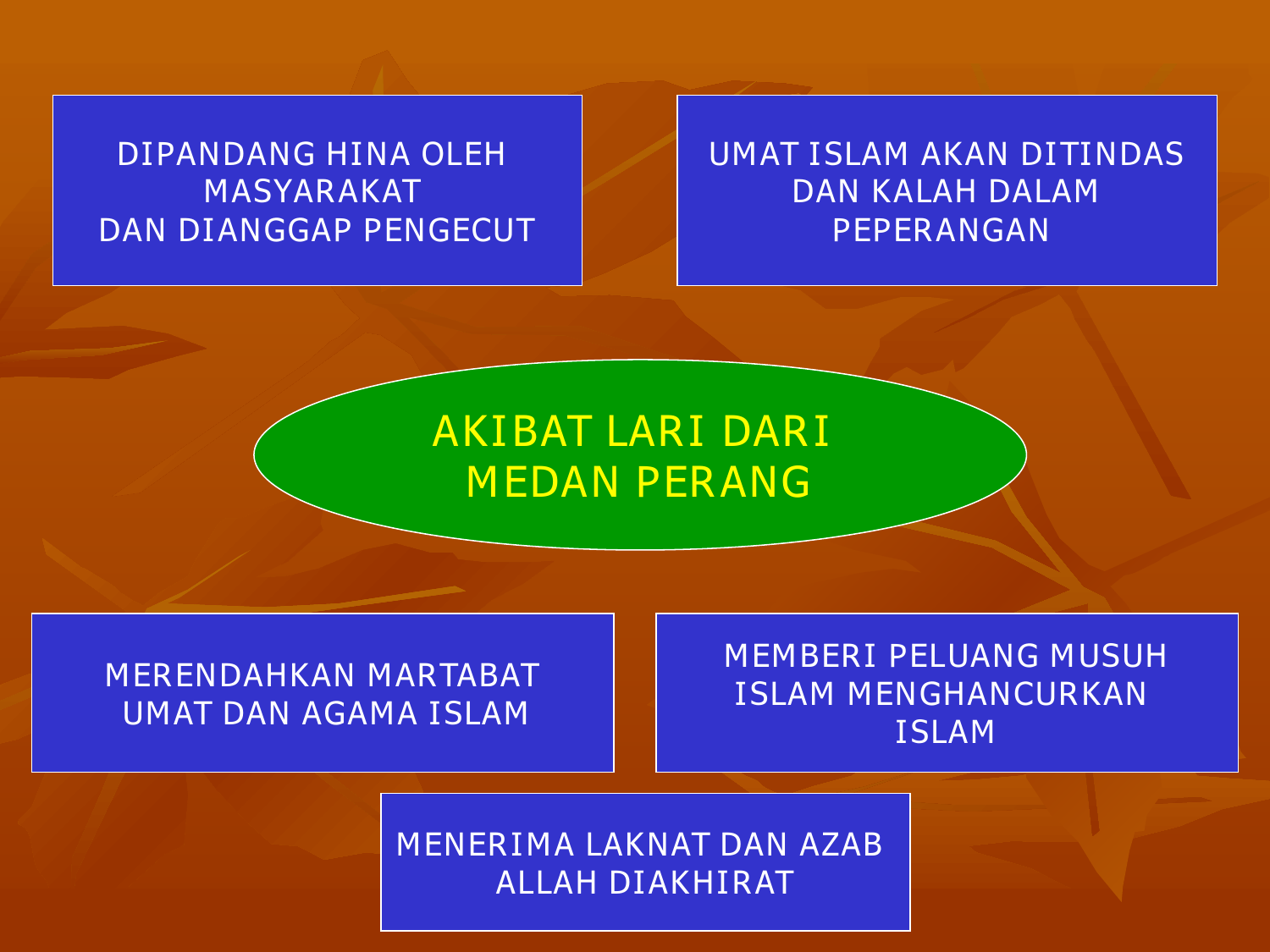

DIPANDANG HINA OLEH
MASYARAKAT
DAN DIANGGAP PENGECUT
UMAT ISLAM AKAN DITINDAS
 DAN KALAH DALAM
PEPERANGAN
AKIBAT LARI DARI
MEDAN PERANG
MERENDAHKAN MARTABAT
 UMAT DAN AGAMA ISLAM
MEMBERI PELUANG MUSUH
ISLAM MENGHANCURKAN
ISLAM
MENERIMA LAKNAT DAN AZAB
ALLAH DIAKHIRAT